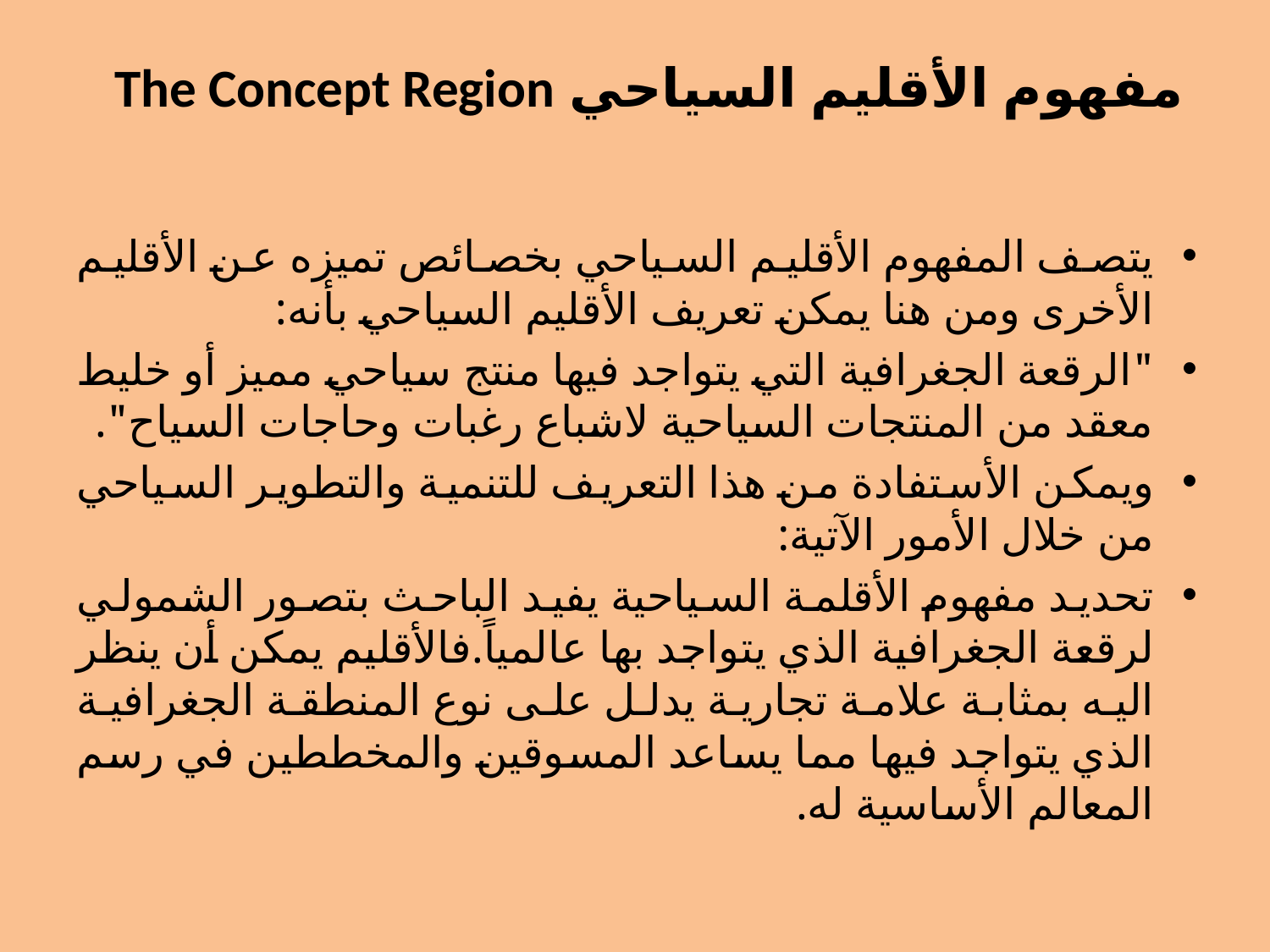

# مفهوم الأقليم السياحي The Concept Region
يتصف المفهوم الأقليم السياحي بخصائص تميزه عن الأقليم الأخرى ومن هنا يمكن تعريف الأقليم السياحي بأنه:
"الرقعة الجغرافية التي يتواجد فيها منتج سياحي مميز أو خليط معقد من المنتجات السياحية لاشباع رغبات وحاجات السياح".
ويمكن الأستفادة من هذا التعريف للتنمية والتطوير السياحي من خلال الأمور الآتية:
تحديد مفهوم الأقلمة السياحية يفيد الباحث بتصور الشمولي لرقعة الجغرافية الذي يتواجد بها عالمياً.فالأقليم يمكن أن ينظر اليه بمثابة علامة تجارية يدلل على نوع المنطقة الجغرافية الذي يتواجد فيها مما يساعد المسوقين والمخططين في رسم المعالم الأساسية له.